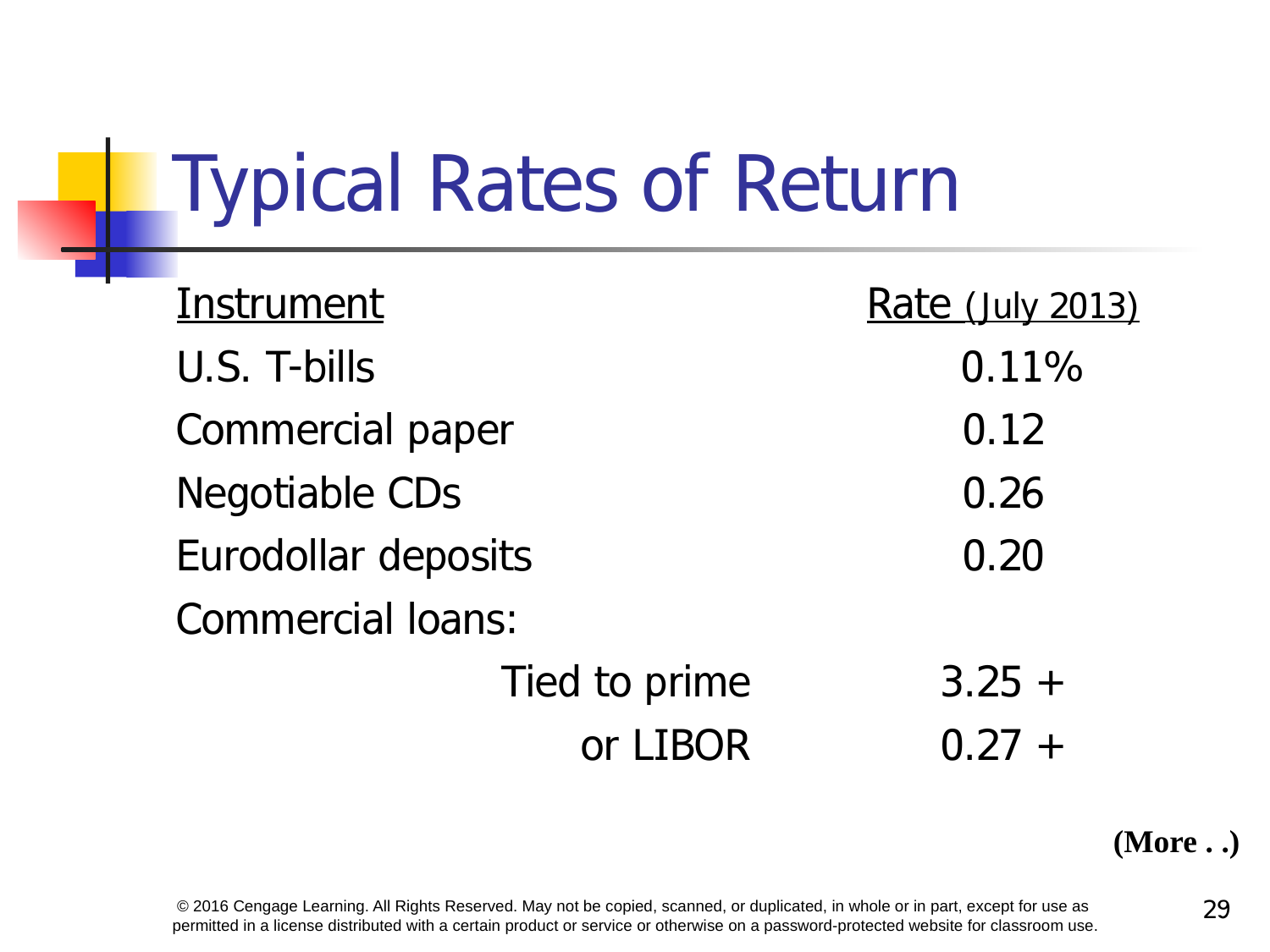

# Typical Rates of Return
| Instrument | Rate (July 2013) |
| --- | --- |
| U.S. T-bills | 0.11% |
| Commercial paper | 0.12 |
| Negotiable CDs | 0.26 |
| Eurodollar deposits | 0.20 |
| Commercial loans: |  |
| Tied to prime | 3.25 + |
| or LIBOR | 0.27 + |
|  |  |
(More . .)
29